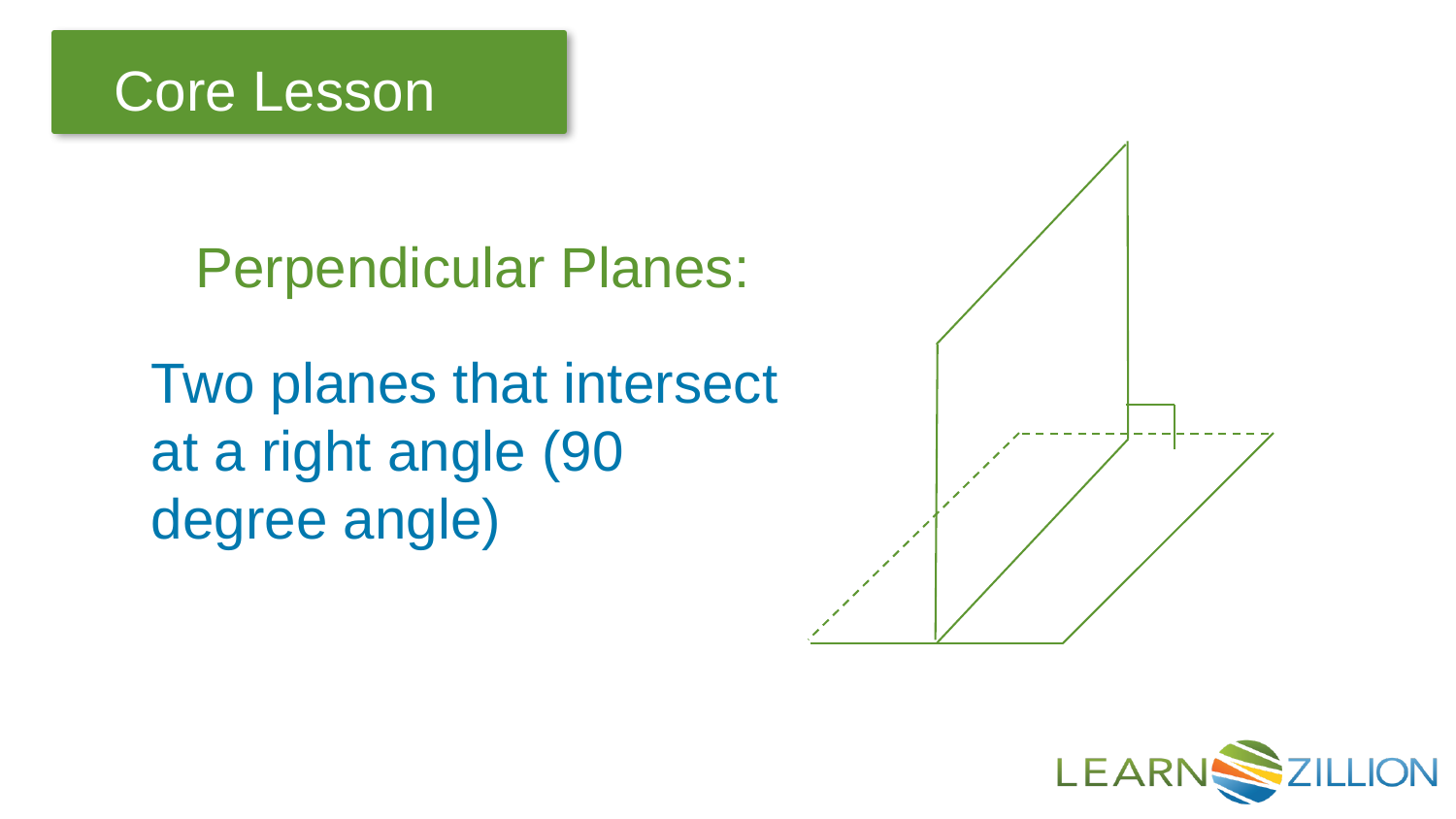

Perpendicular Planes:
Two planes that intersect at a right angle (90 degree angle)